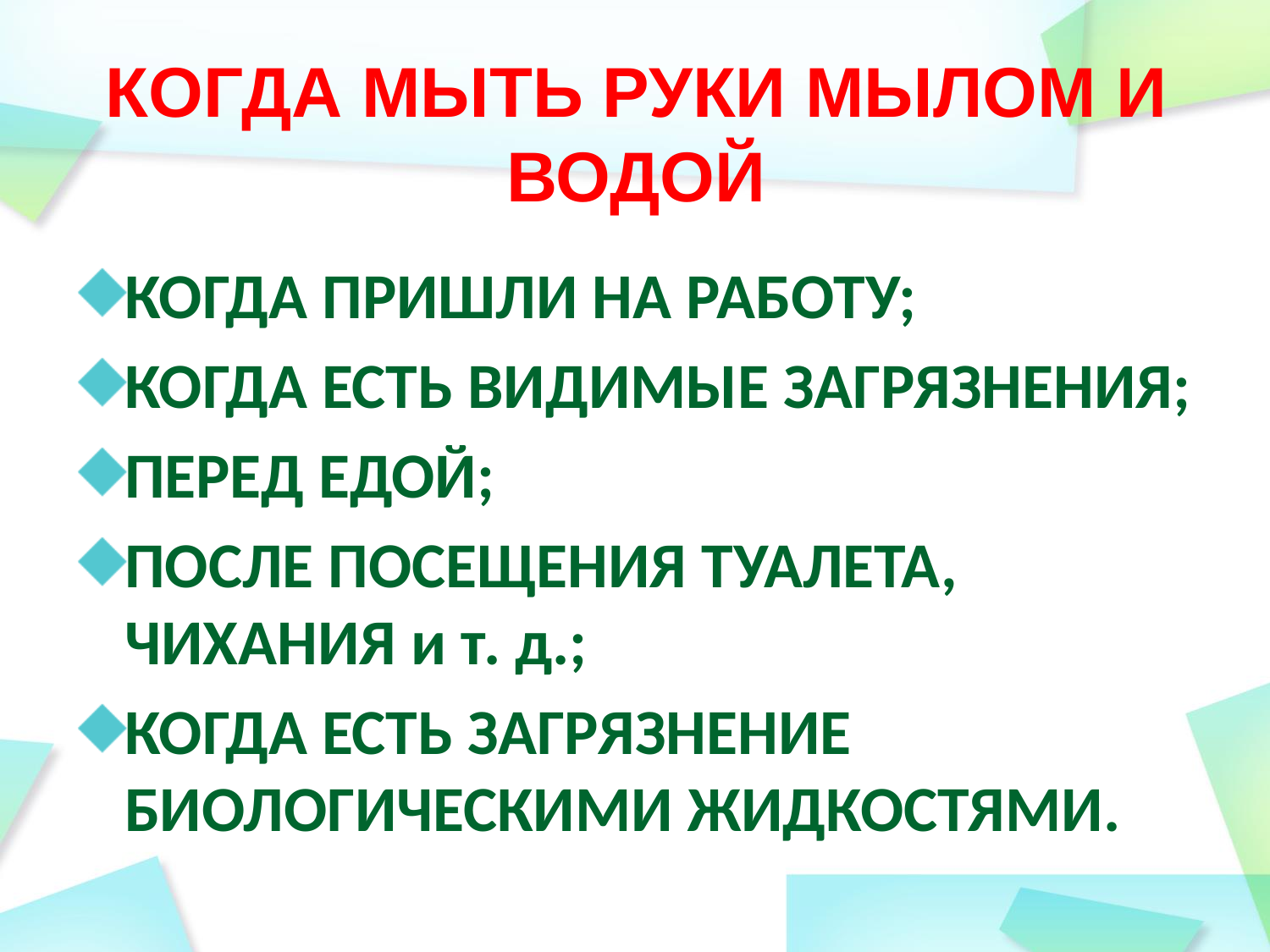

# КОГДА МЫТЬ РУКИ МЫЛОМ И ВОДОЙ
КОГДА ПРИШЛИ НА РАБОТУ;
КОГДА ЕСТЬ ВИДИМЫЕ ЗАГРЯЗНЕНИЯ;
ПЕРЕД ЕДОЙ;
ПОСЛЕ ПОСЕЩЕНИЯ ТУАЛЕТА, ЧИХАНИЯ и т. д.;
КОГДА ЕСТЬ ЗАГРЯЗНЕНИЕ БИОЛОГИЧЕСКИМИ ЖИДКОСТЯМИ.